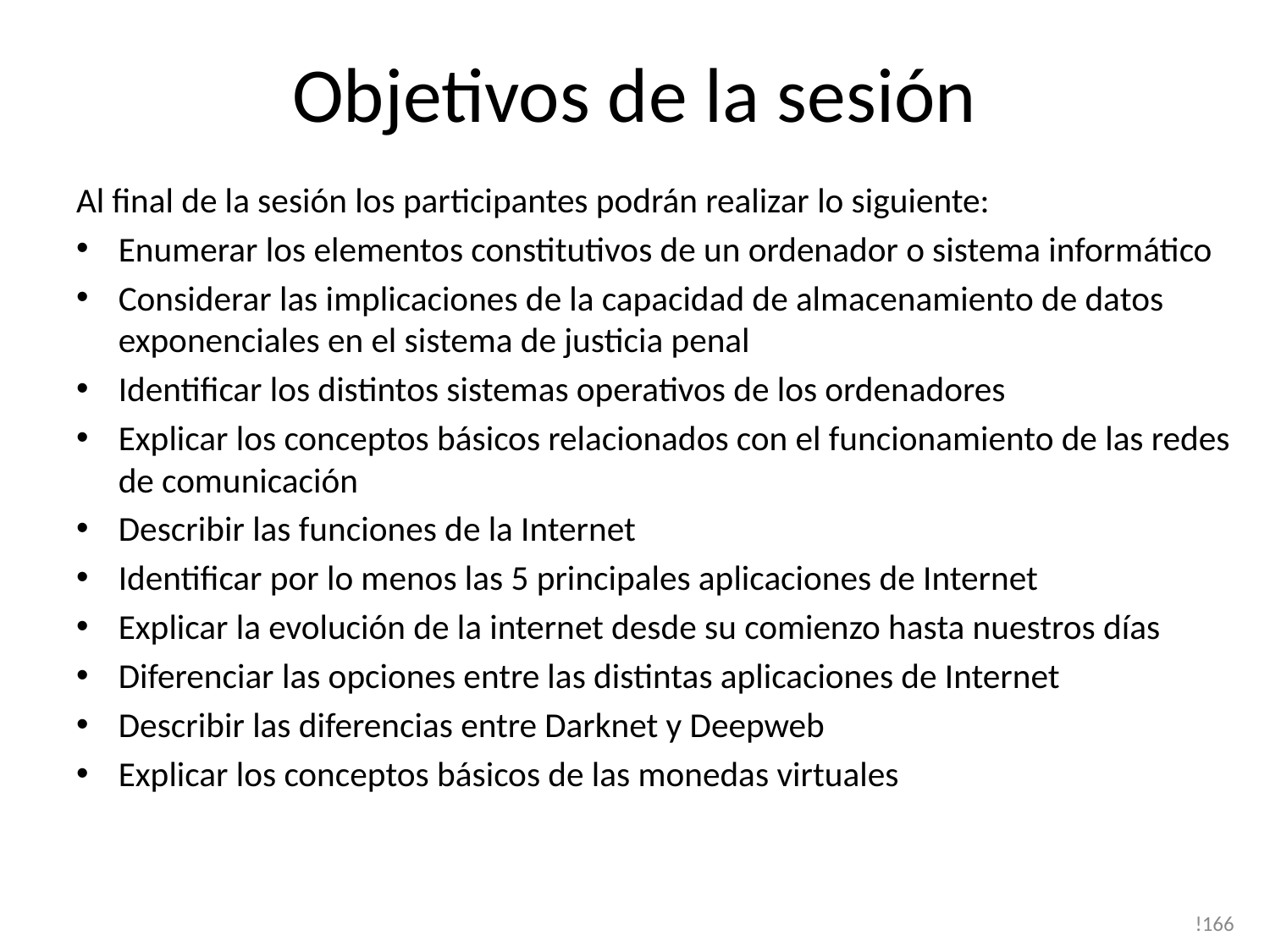

# Objetivos de la sesión
Al final de la sesión los participantes podrán realizar lo siguiente:
Enumerar los elementos constitutivos de un ordenador o sistema informático
Considerar las implicaciones de la capacidad de almacenamiento de datos exponenciales en el sistema de justicia penal
Identificar los distintos sistemas operativos de los ordenadores
Explicar los conceptos básicos relacionados con el funcionamiento de las redes de comunicación
Describir las funciones de la Internet
Identificar por lo menos las 5 principales aplicaciones de Internet
Explicar la evolución de la internet desde su comienzo hasta nuestros días
Diferenciar las opciones entre las distintas aplicaciones de Internet
Describir las diferencias entre Darknet y Deepweb
Explicar los conceptos básicos de las monedas virtuales

!166